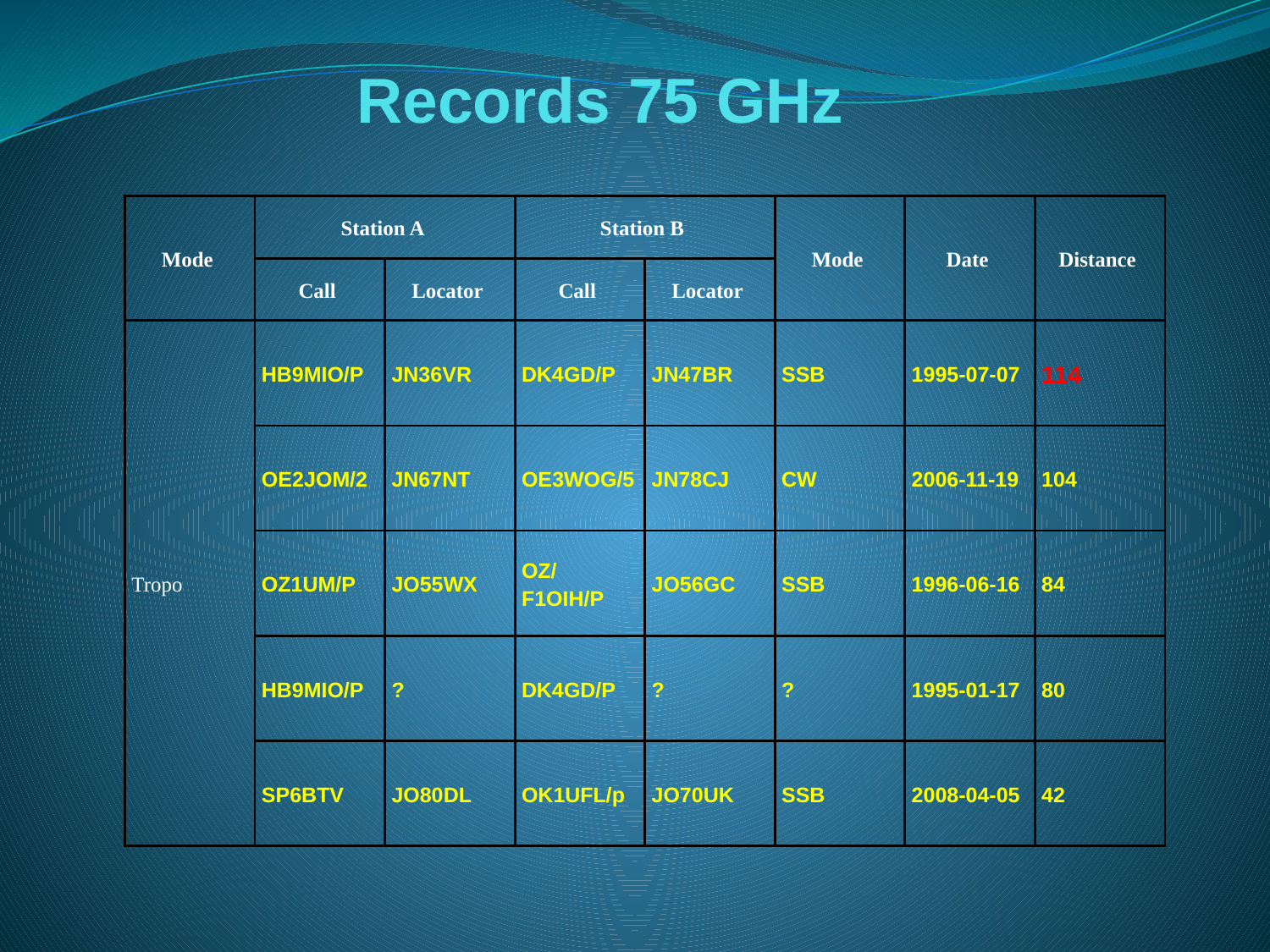

# Records 75 GHz
| Mode | Station A |  | Station B |  | Mode | Date | Distance |
| --- | --- | --- | --- | --- | --- | --- | --- |
|  | Call | Locator | Call | Locator |  |  |  |
| Tropo | HB9MIO/P | JN36VR | DK4GD/P | JN47BR | SSB | 1995-07-07 | 114 |
|  | OE2JOM/2 | JN67NT | OE3WOG/5 | JN78CJ | CW | 2006-11-19 | 104 |
|  | OZ1UM/P | JO55WX | OZ/F1OIH/P | JO56GC | SSB | 1996-06-16 | 84 |
|  | HB9MIO/P | ? | DK4GD/P | ? | ? | 1995-01-17 | 80 |
|  | SP6BTV | JO80DL | OK1UFL/p | JO70UK | SSB | 2008-04-05 | 42 |